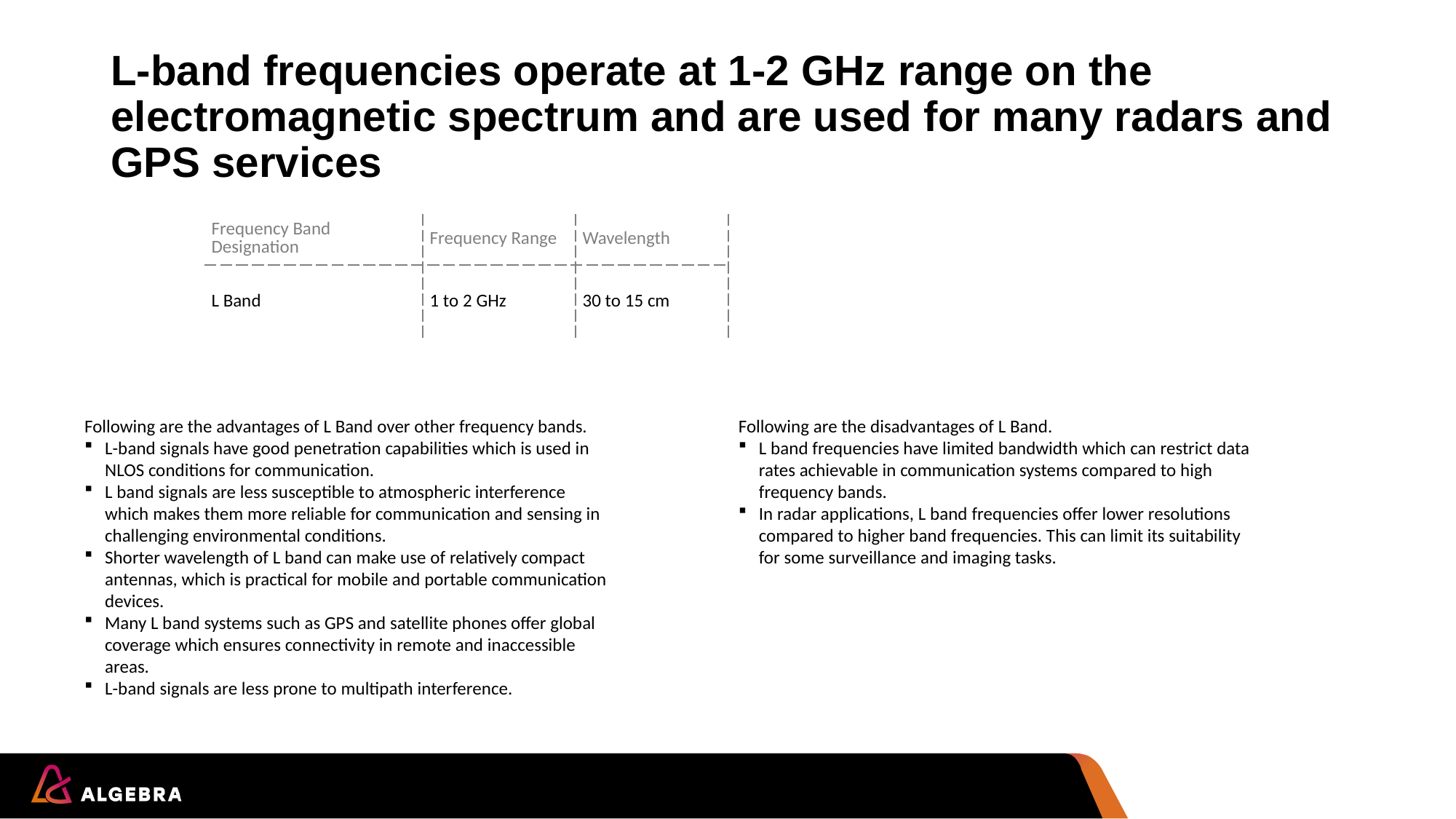

# L-band frequencies operate at 1-2 GHz range on the electromagnetic spectrum and are used for many radars and GPS services
| Frequency Band Designation | Frequency Range | Wavelength |
| --- | --- | --- |
| L Band | 1 to 2 GHz | 30 to 15 cm |
Following are the advantages of L Band over other frequency bands.
L-band signals have good penetration capabilities which is used in NLOS conditions for communication.
L band signals are less susceptible to atmospheric interference which makes them more reliable for communication and sensing in challenging environmental conditions.
Shorter wavelength of L band can make use of relatively compact antennas, which is practical for mobile and portable communication devices.
Many L band systems such as GPS and satellite phones offer global coverage which ensures connectivity in remote and inaccessible areas.
L-band signals are less prone to multipath interference.
Following are the disadvantages of L Band.
L band frequencies have limited bandwidth which can restrict data rates achievable in communication systems compared to high frequency bands.
In radar applications, L band frequencies offer lower resolutions compared to higher band frequencies. This can limit its suitability for some surveillance and imaging tasks.